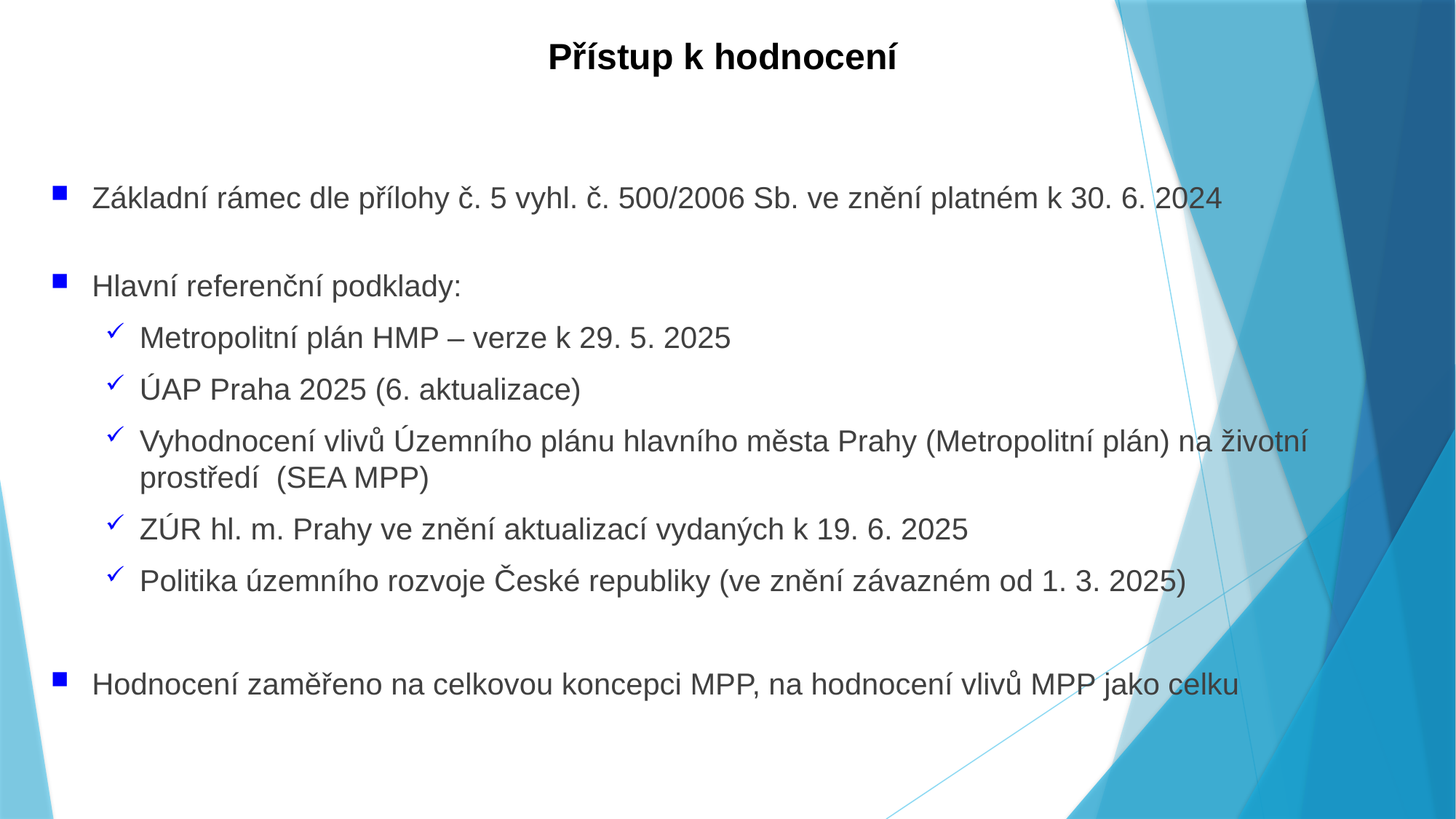

# Přístup k hodnocení
Základní rámec dle přílohy č. 5 vyhl. č. 500/2006 Sb. ve znění platném k 30. 6. 2024
Hlavní referenční podklady:
Metropolitní plán HMP – verze k 29. 5. 2025
ÚAP Praha 2025 (6. aktualizace)
Vyhodnocení vlivů Územního plánu hlavního města Prahy (Metropolitní plán) na životní prostředí  (SEA MPP)
ZÚR hl. m. Prahy ve znění aktualizací vydaných k 19. 6. 2025
Politika územního rozvoje České republiky (ve znění závazném od 1. 3. 2025)

Hodnocení zaměřeno na celkovou koncepci MPP, na hodnocení vlivů MPP jako celku